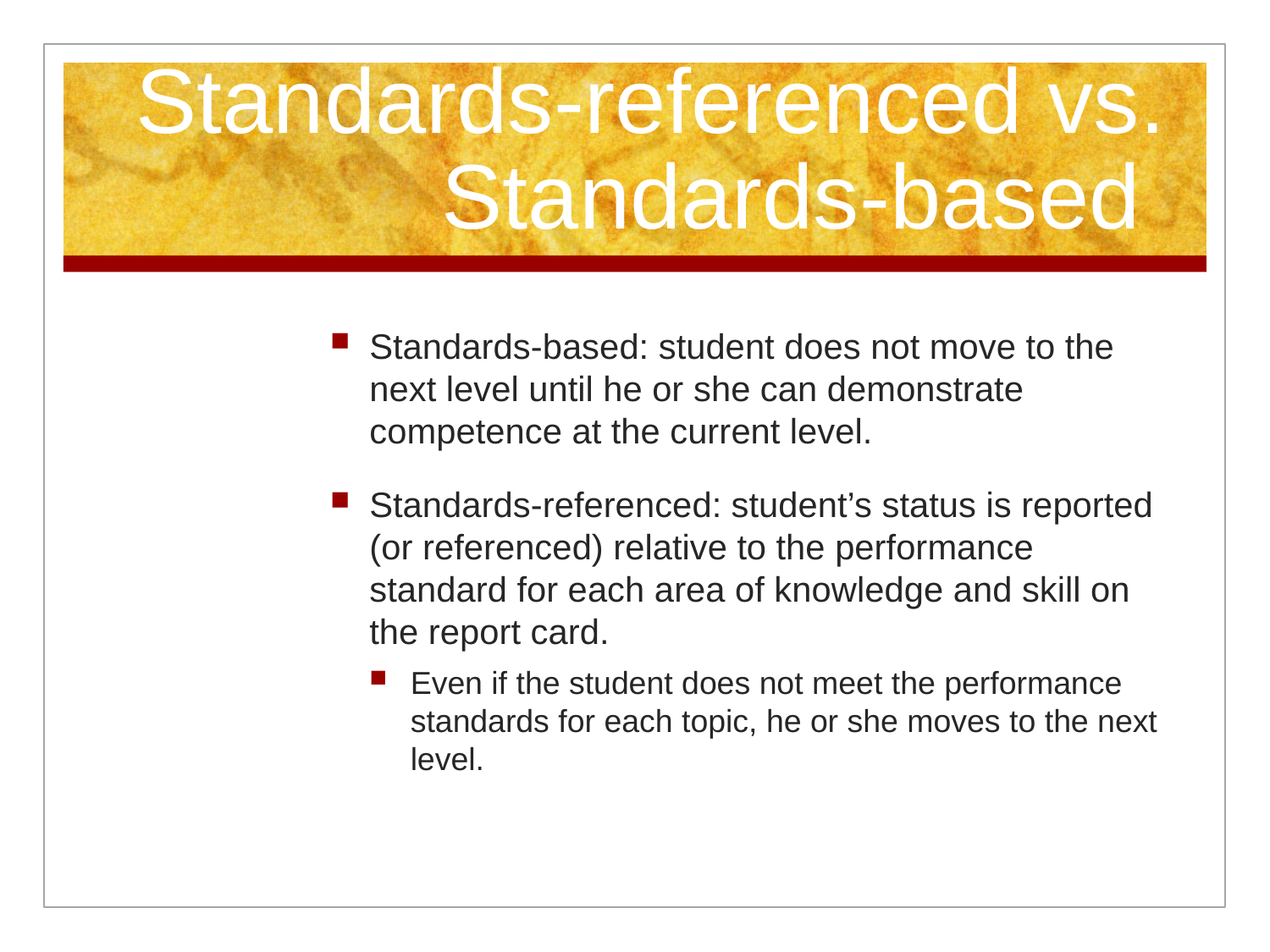

# Standards-referenced vs. Standards-based
Standards-based: student does not move to the next level until he or she can demonstrate competence at the current level.
Standards-referenced: student’s status is reported (or referenced) relative to the performance standard for each area of knowledge and skill on the report card.
Even if the student does not meet the performance standards for each topic, he or she moves to the next level.